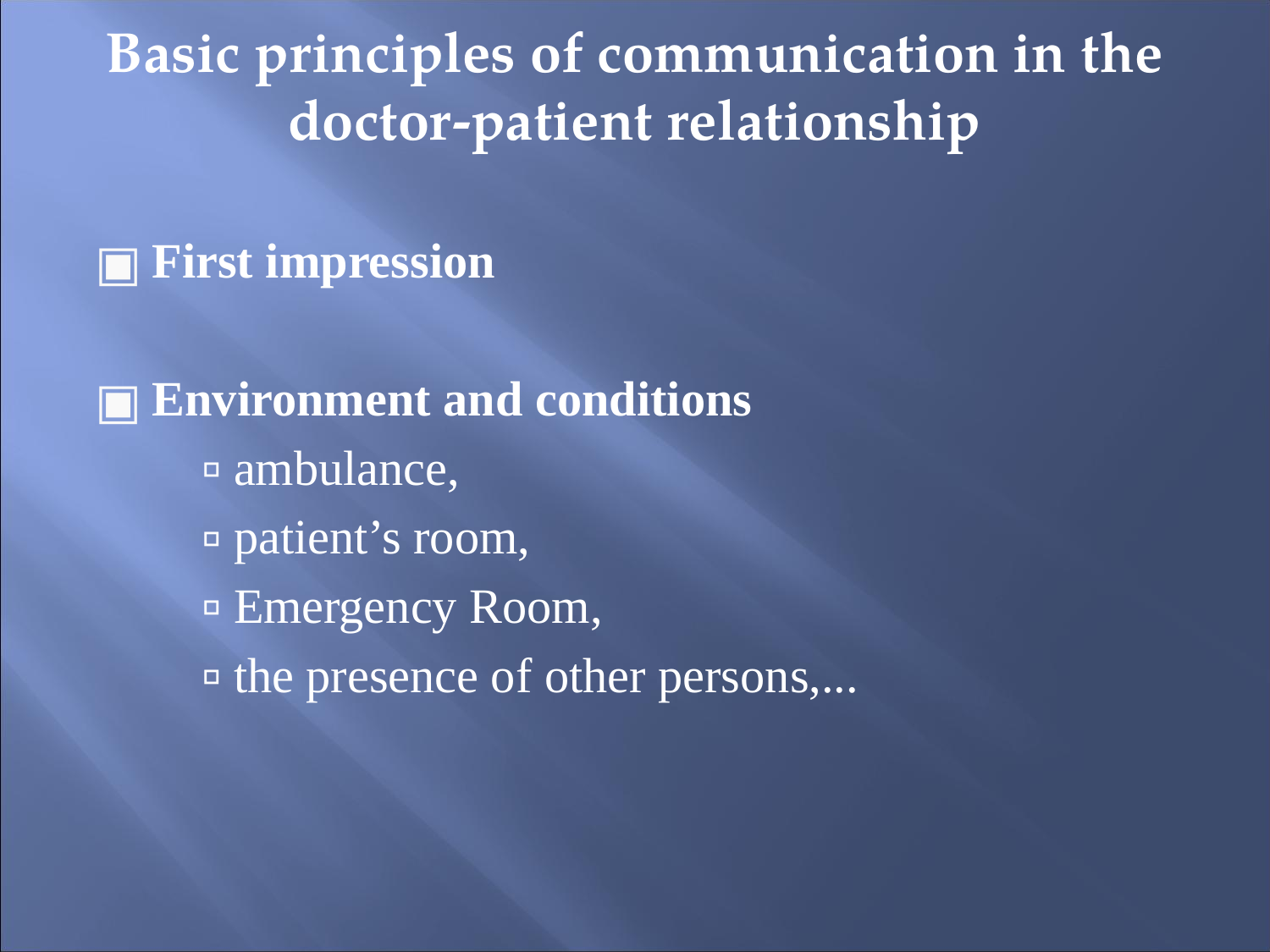

Basic principles of communication in the doctor-patient relationship
First impression

Environment and conditions
ambulance,
patient’s room,
Emergency Room,
the presence of other persons,...